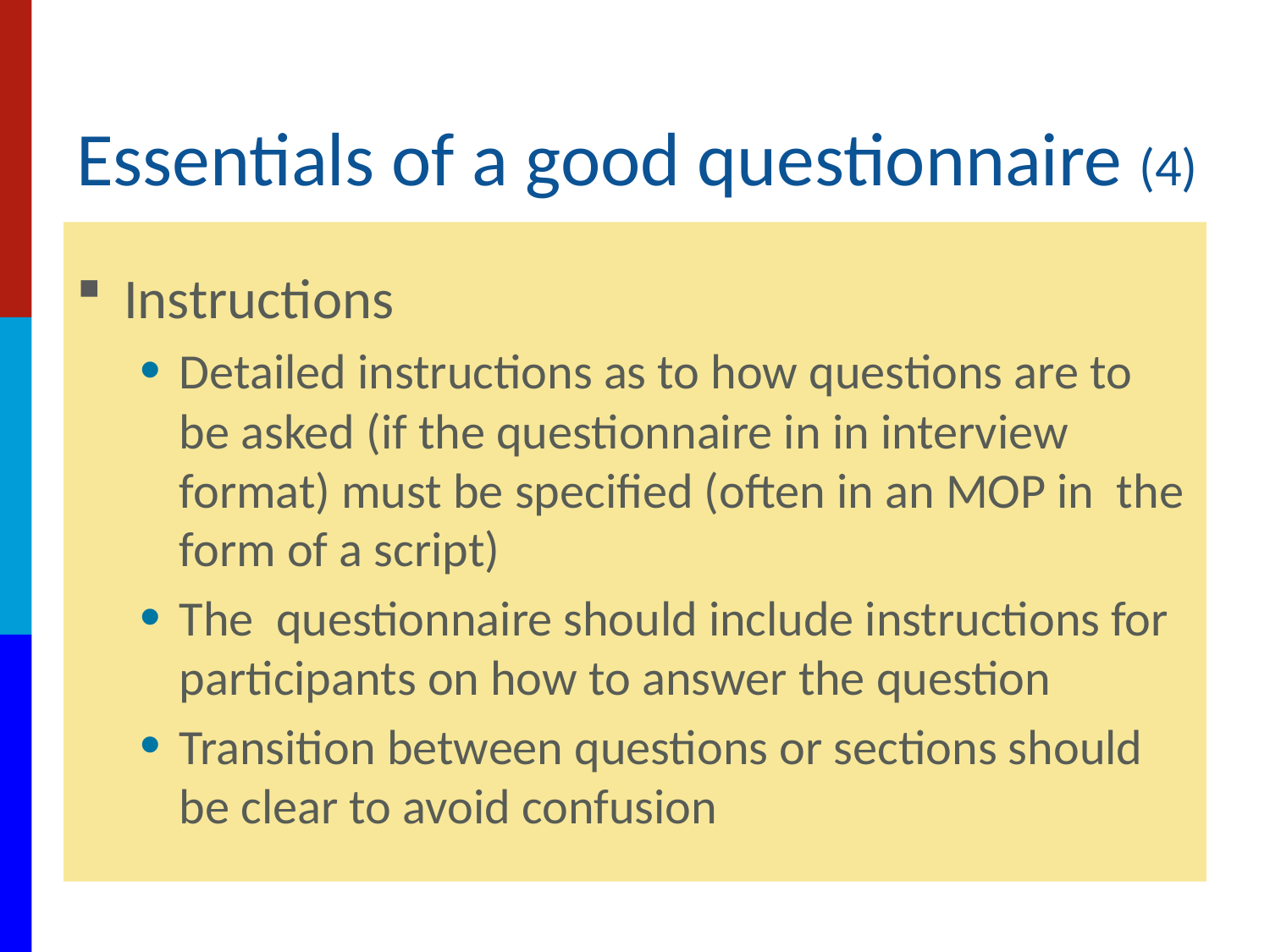

Essentials of a good questionnaire (4)
Instructions
Detailed instructions as to how questions are to be asked (if the questionnaire in in interview format) must be specified (often in an MOP in  the form of a script)
The  questionnaire should include instructions for participants on how to answer the question
Transition between questions or sections should be clear to avoid confusion